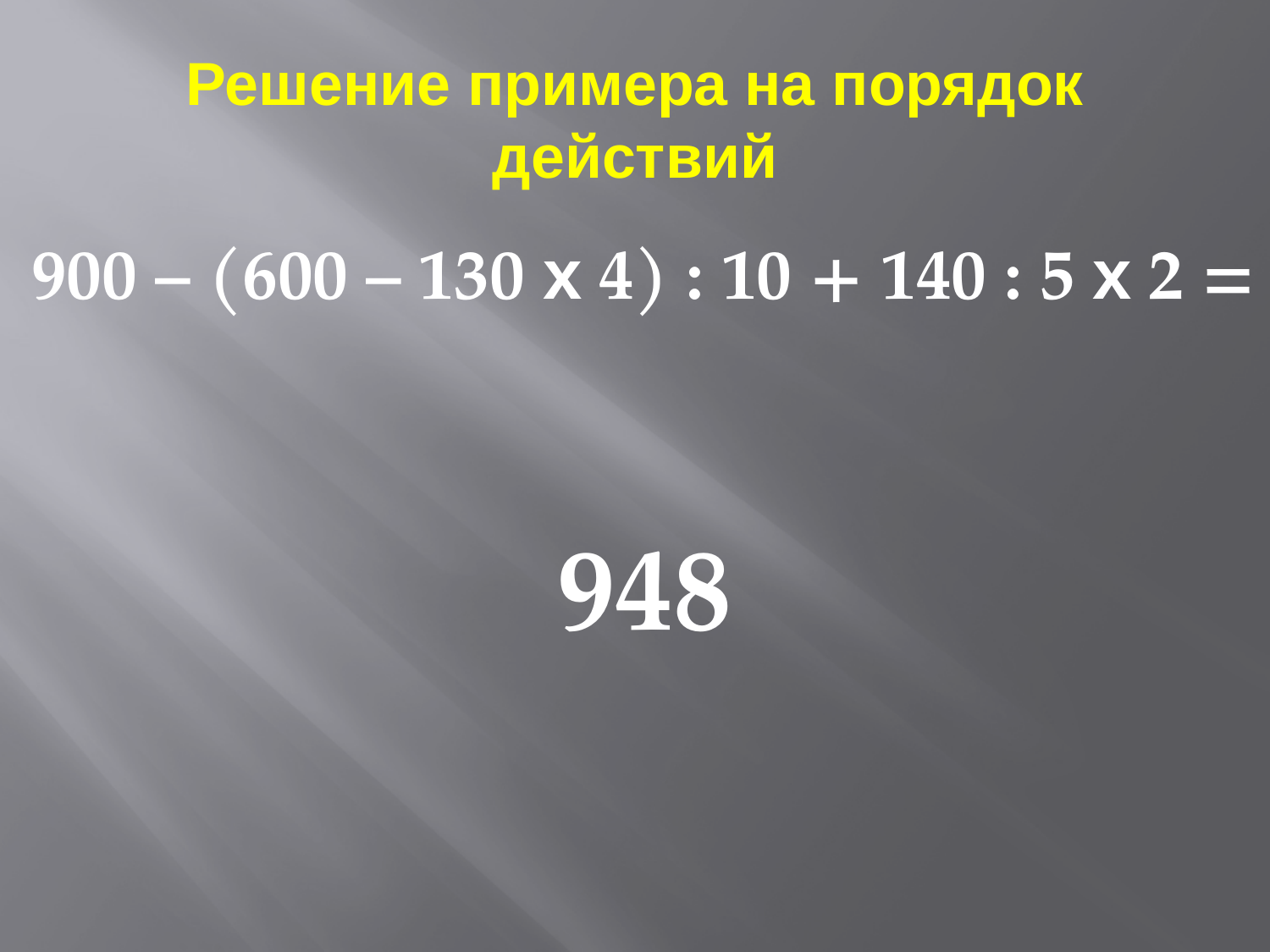

# Решение примера на порядок действий
900 – (600 – 130 х 4) : 10 + 140 : 5 х 2 =

948